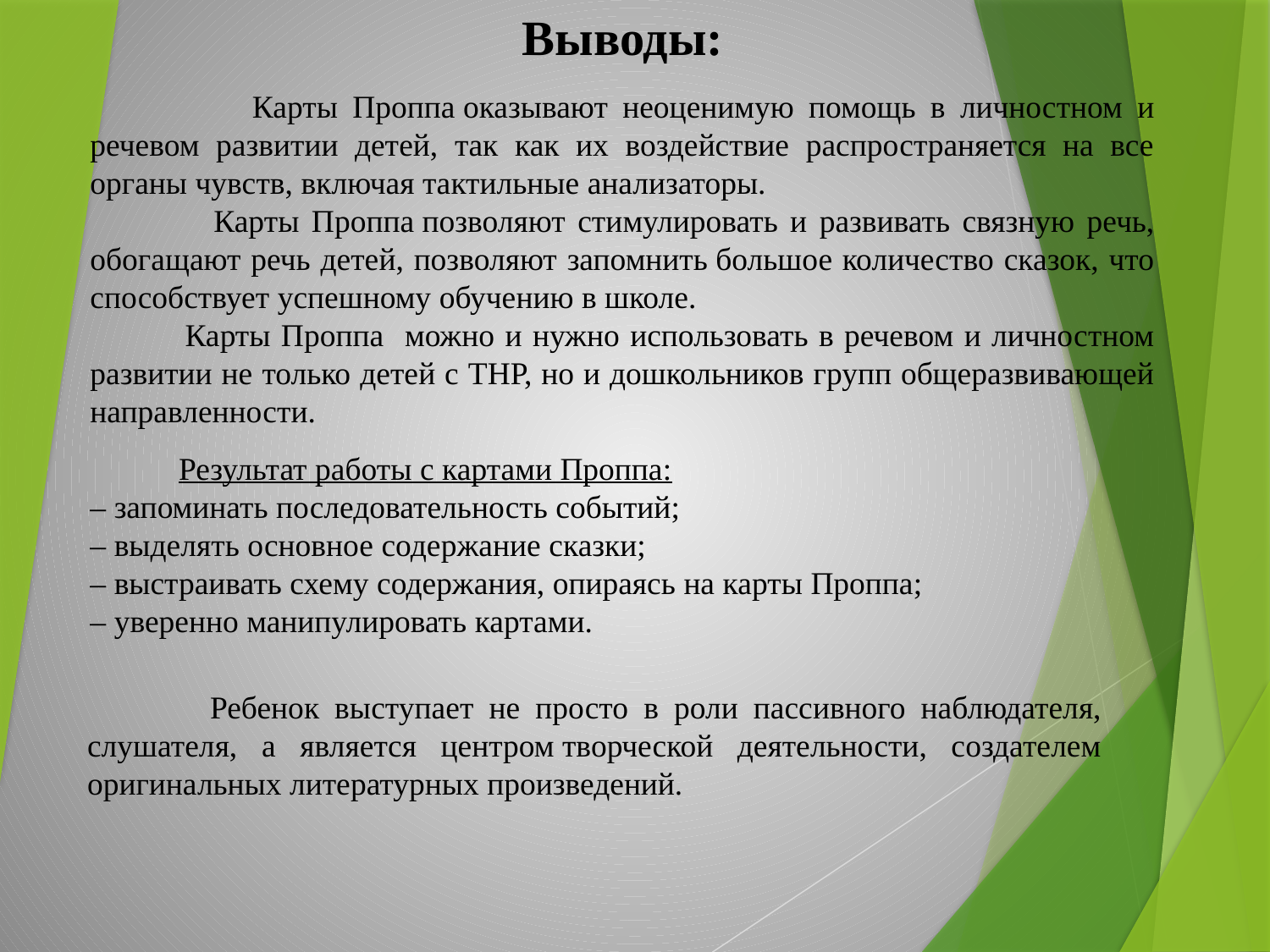

Выводы:

           Карты Проппа оказывают неоценимую помощь в личностном и речевом развитии детей, так как их воздействие распространяется на все органы чувств, включая тактильные анализаторы.
          Карты Проппа позволяют стимулировать и развивать связную речь, обогащают речь детей, позволяют запомнить большое количество сказок, что способствует успешному обучению в школе.
         Карты Проппа  можно и нужно использовать в речевом и личностном развитии не только детей с ТНР, но и дошкольников групп общеразвивающей направленности.

           Результат работы с картами Проппа:
– запоминать последовательность событий;
– выделять основное содержание сказки;
– выстраивать схему содержания, опираясь на карты Проппа;
– уверенно манипулировать картами.

        Ребенок выступает не просто в роли пассивного наблюдателя, слушателя, а является центром творческой деятельности, создателем оригинальных литературных произведений.